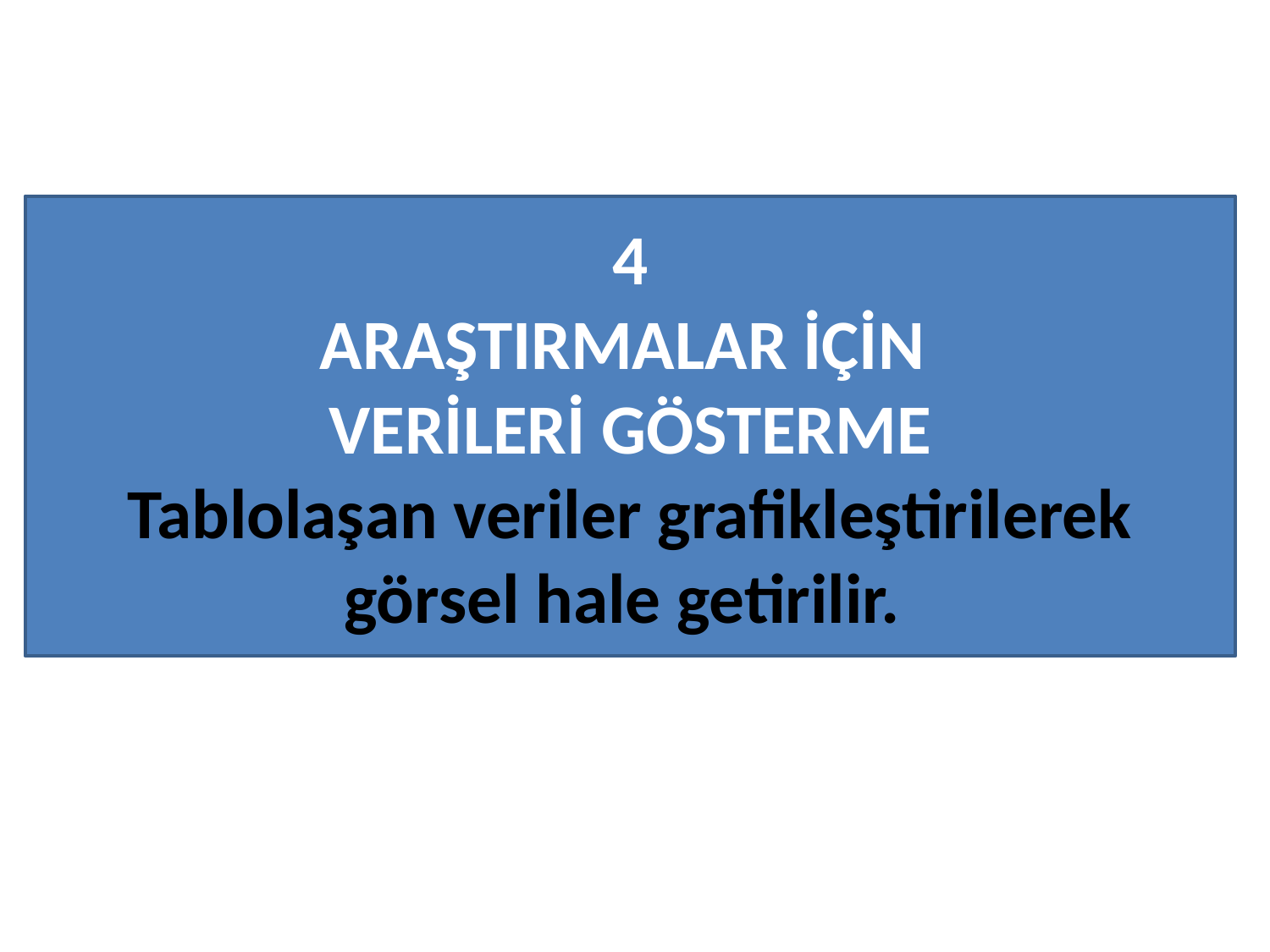

4
ARAŞTIRMALAR İÇİN
VERİLERİ GÖSTERME
Tablolaşan veriler grafikleştirilerek görsel hale getirilir.